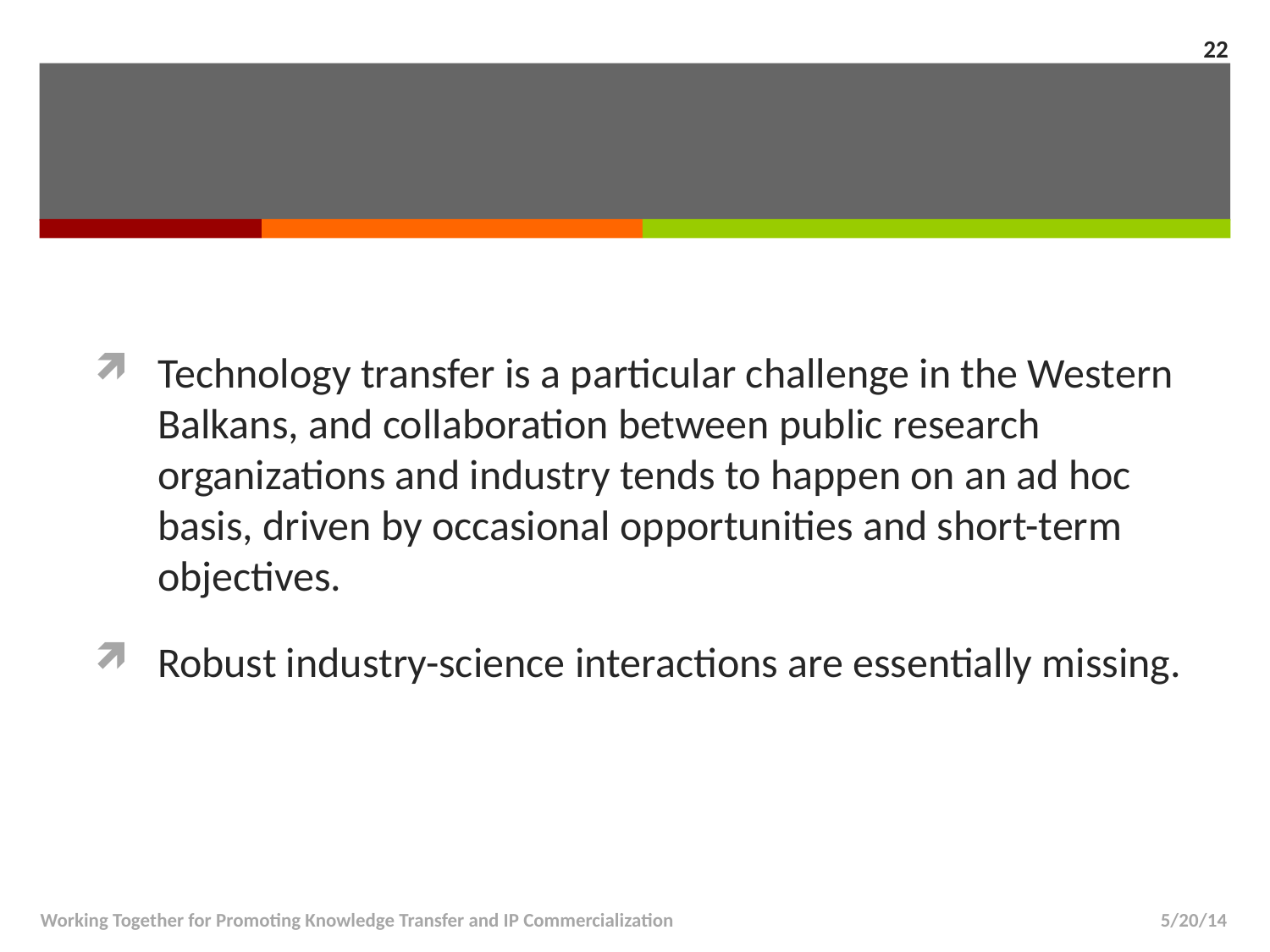

22
Technology transfer is a particular challenge in the Western Balkans, and collaboration between public research organizations and industry tends to happen on an ad hoc basis, driven by occasional opportunities and short-term objectives.
Robust industry-science interactions are essentially missing.

Working Together for Promoting Knowledge Transfer and IP Commercialization
5/20/14